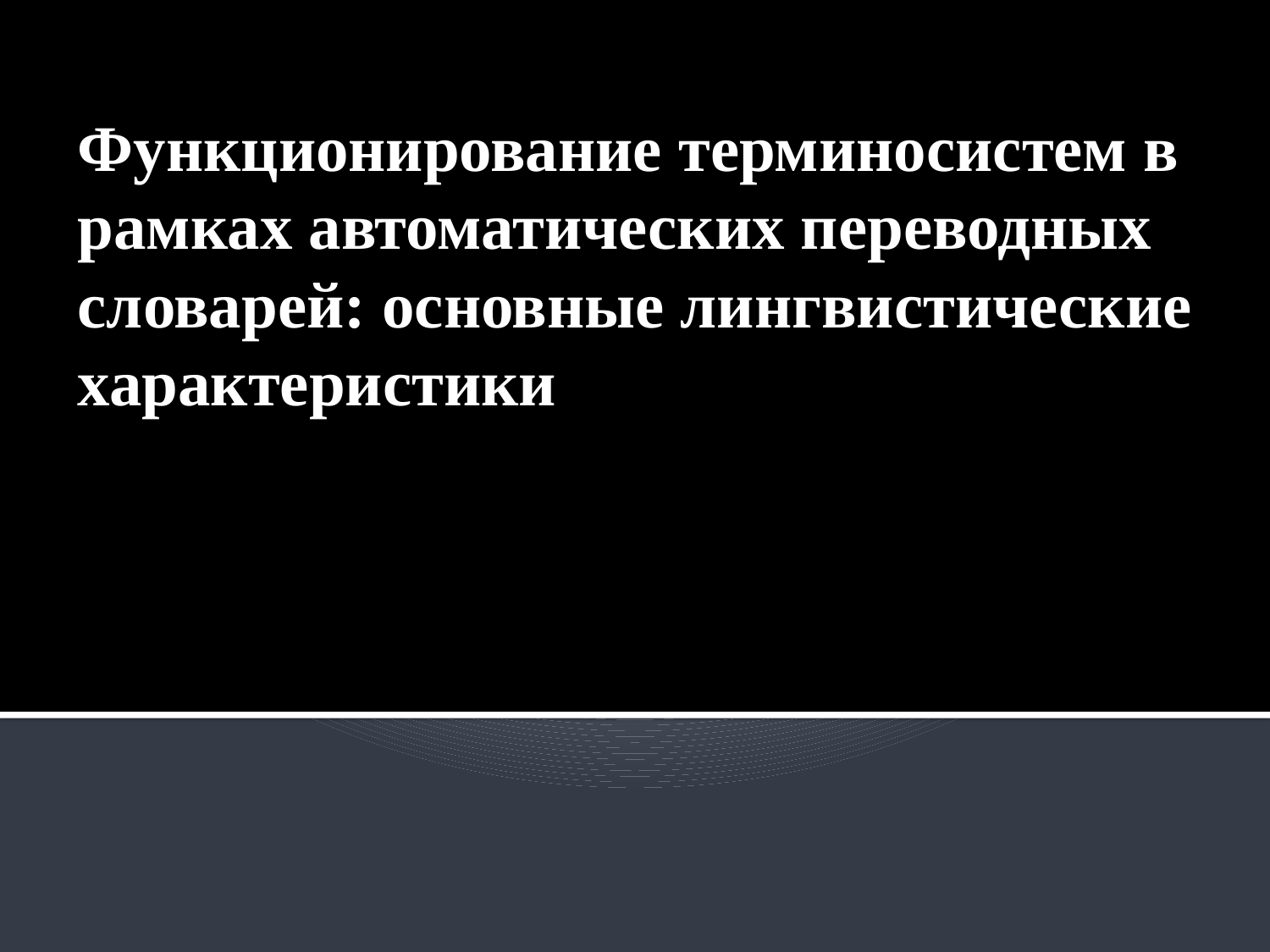

# Функционирование терминосистем в рамках автоматических переводных словарей: основные лингвистические характеристики